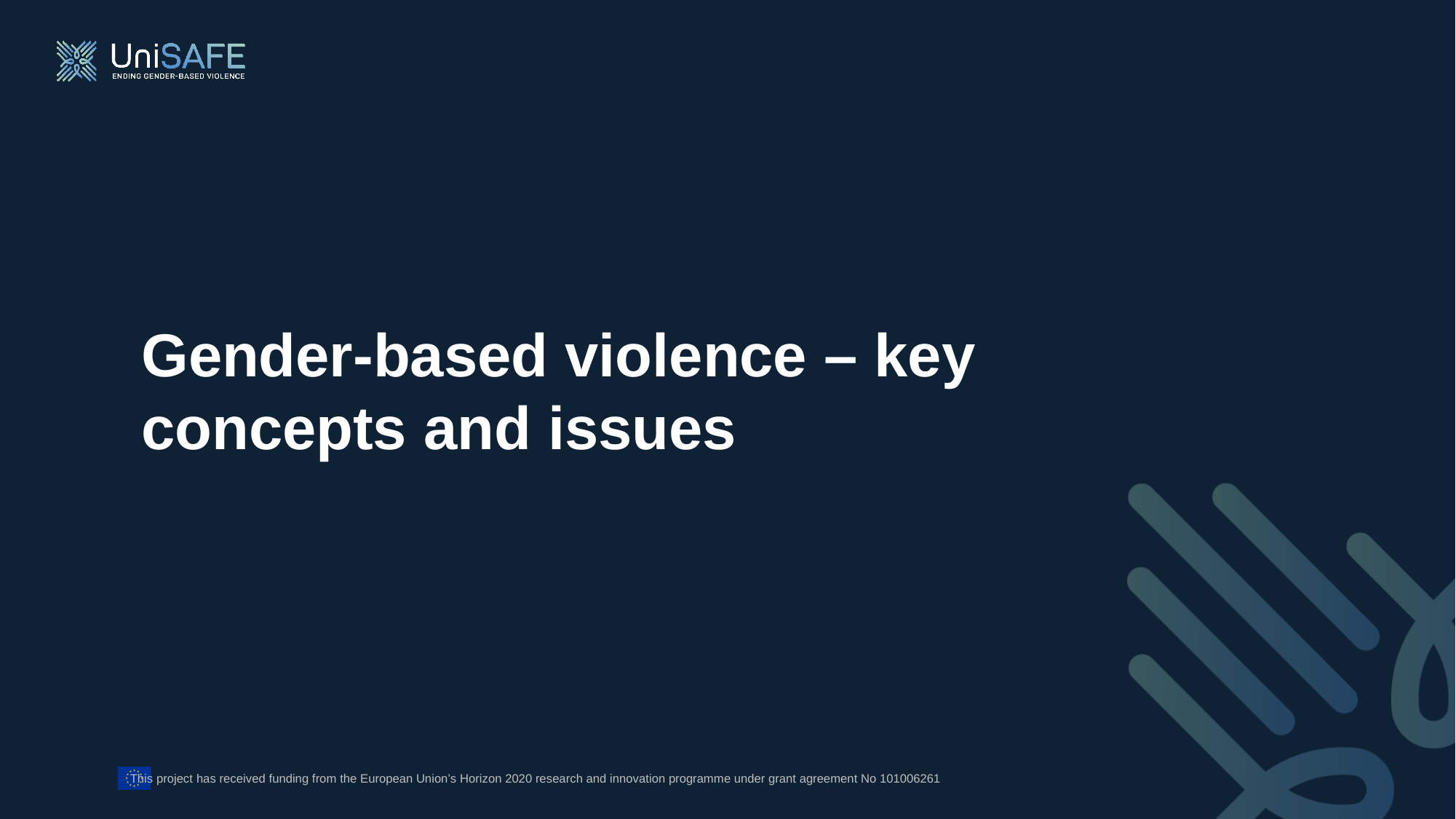

Gender-based violence – key concepts and issues